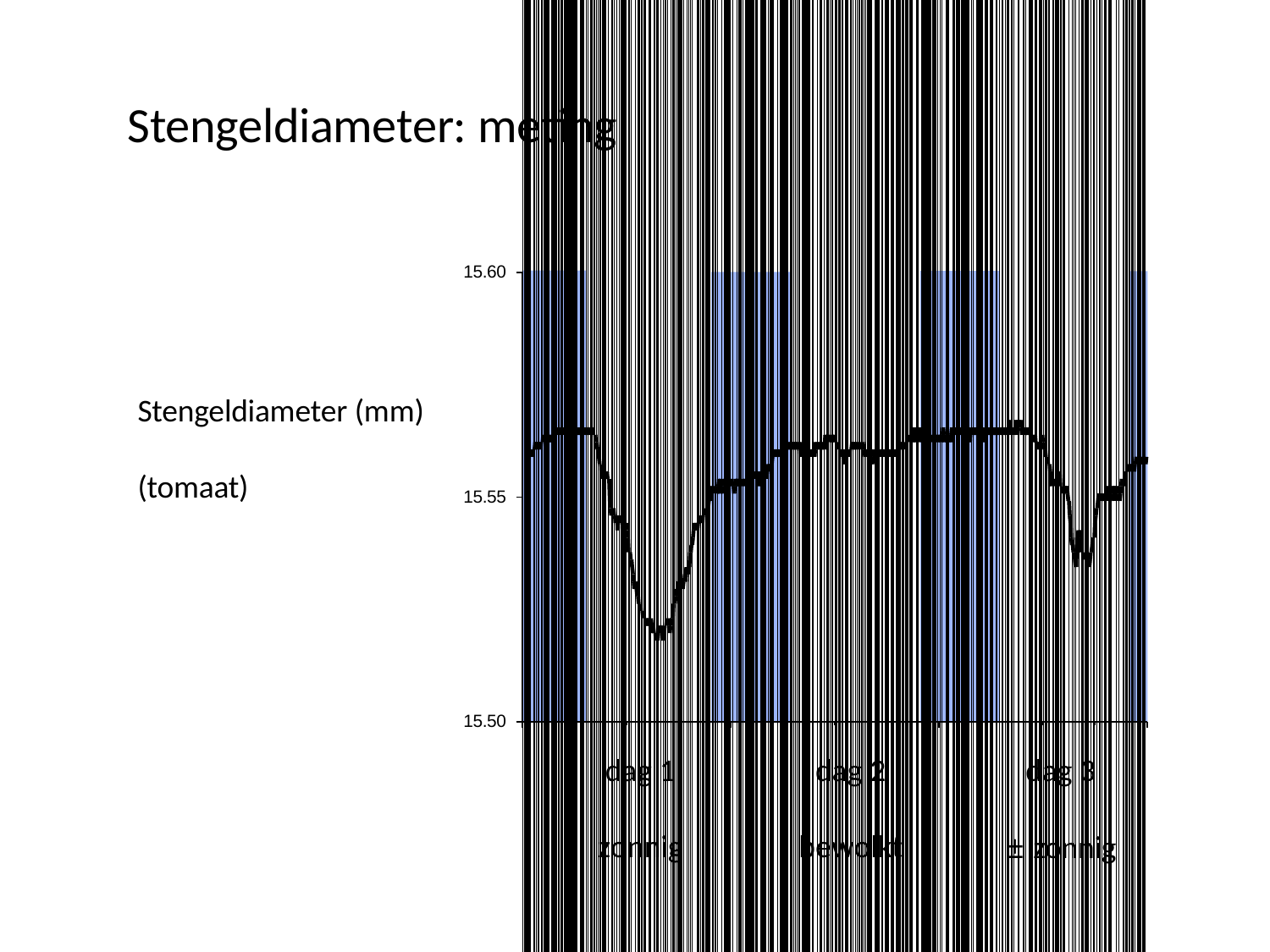

# Stengeldiameter: meting
15.60

Stengeldiameter (mm)

(tomaat)

15.55

15.50

dag 1
dag 2
dag 3
zonnig
bewolkt
± zonnig